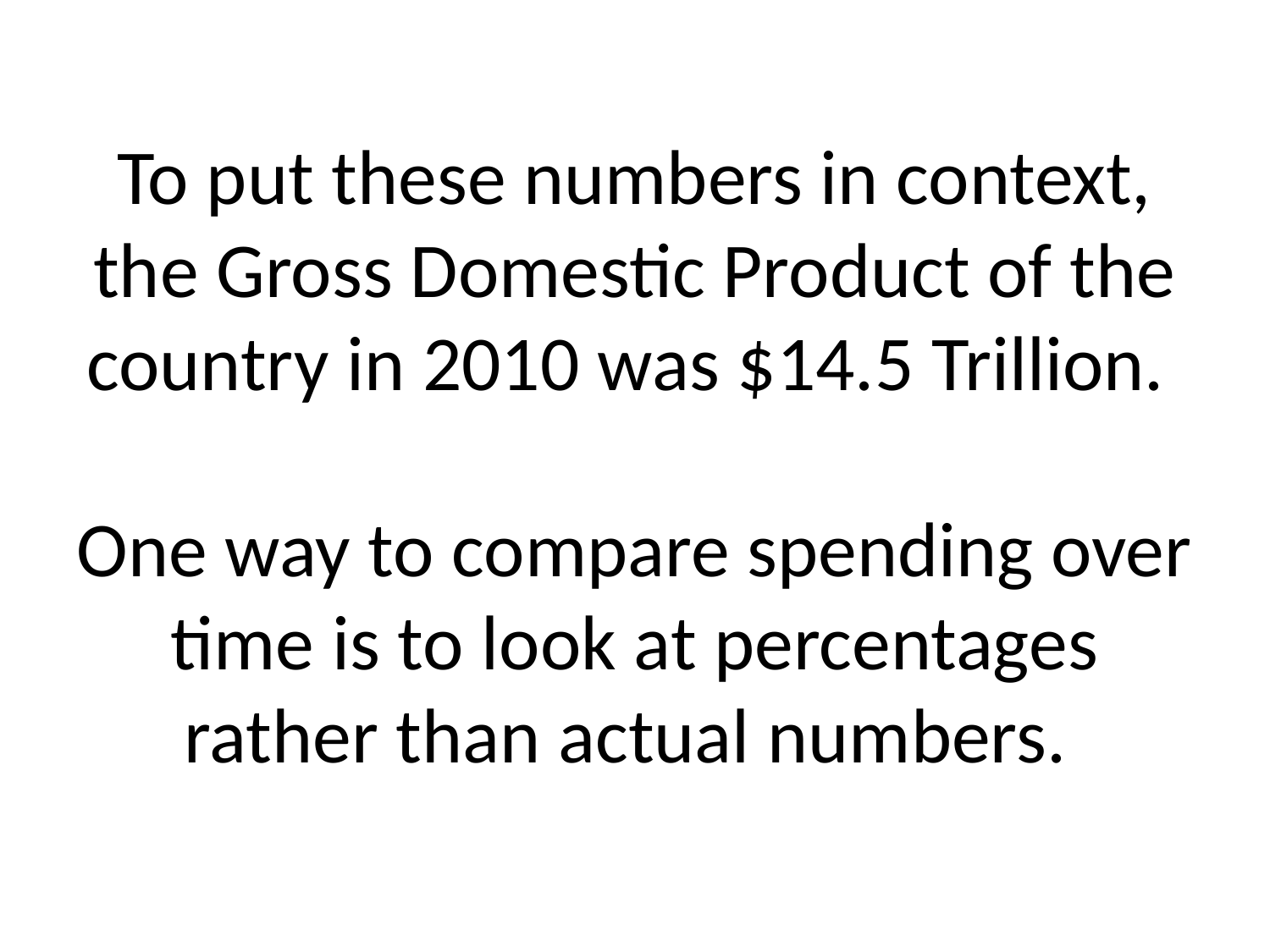

# To put these numbers in context, the Gross Domestic Product of the country in 2010 was $14.5 Trillion. One way to compare spending over time is to look at percentages rather than actual numbers.